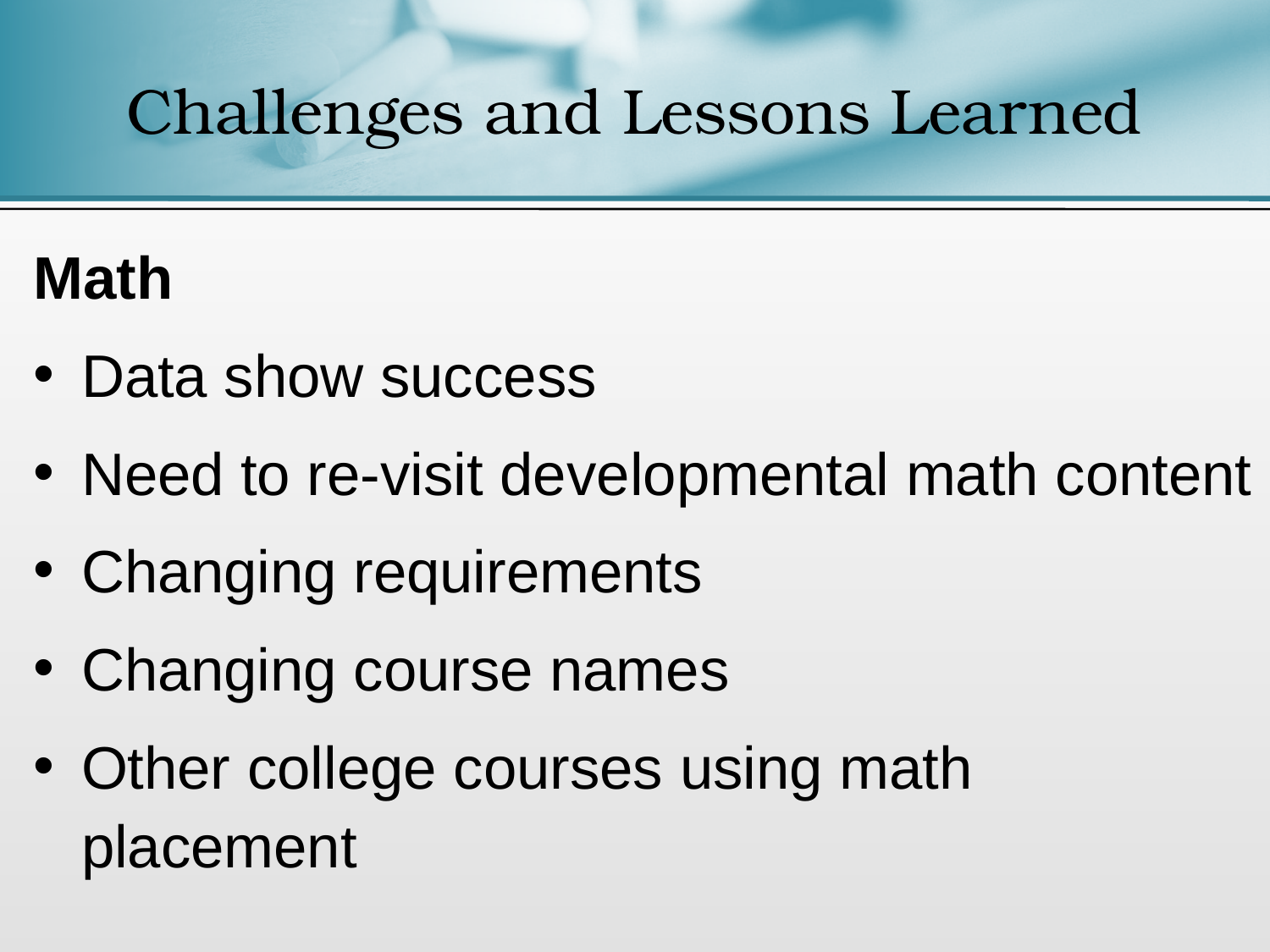

# Challenges and Lessons Learned
Math
Data show success
Need to re-visit developmental math content
Changing requirements
Changing course names
Other college courses using math placement